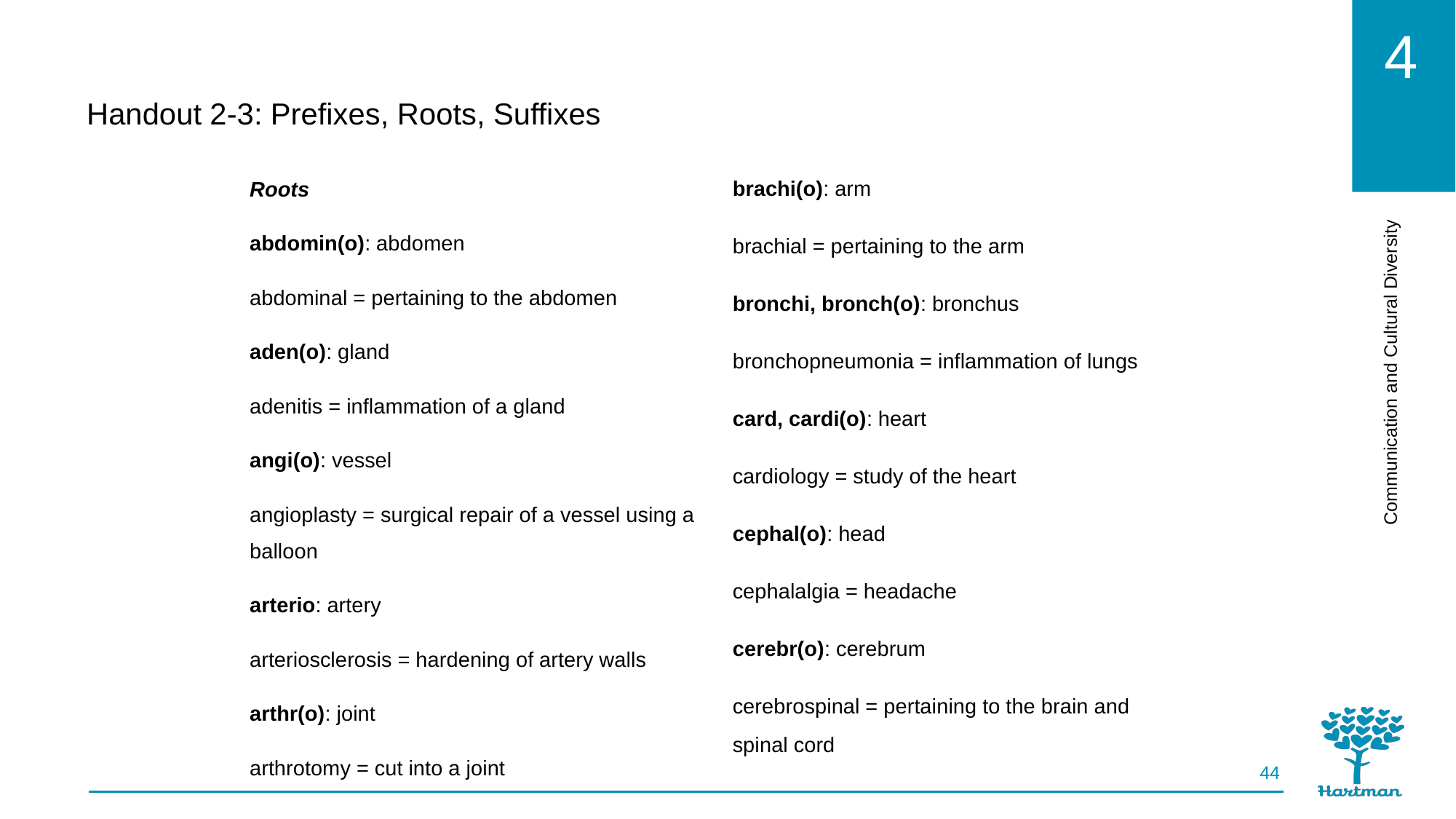

Handout 2-3: Prefixes, Roots, Suffixes
brachi(o): arm
brachial = pertaining to the arm
bronchi, bronch(o): bronchus
bronchopneumonia = inflammation of lungs
card, cardi(o): heart
cardiology = study of the heart
cephal(o): head
cephalalgia = headache
cerebr(o): cerebrum
cerebrospinal = pertaining to the brain and spinal cord

Roots
abdomin(o): abdomen
abdominal = pertaining to the abdomen
aden(o): gland
adenitis = inflammation of a gland
angi(o): vessel
angioplasty = surgical repair of a vessel using a balloon
arterio: artery
arteriosclerosis = hardening of artery walls
arthr(o): joint
arthrotomy = cut into a joint

44